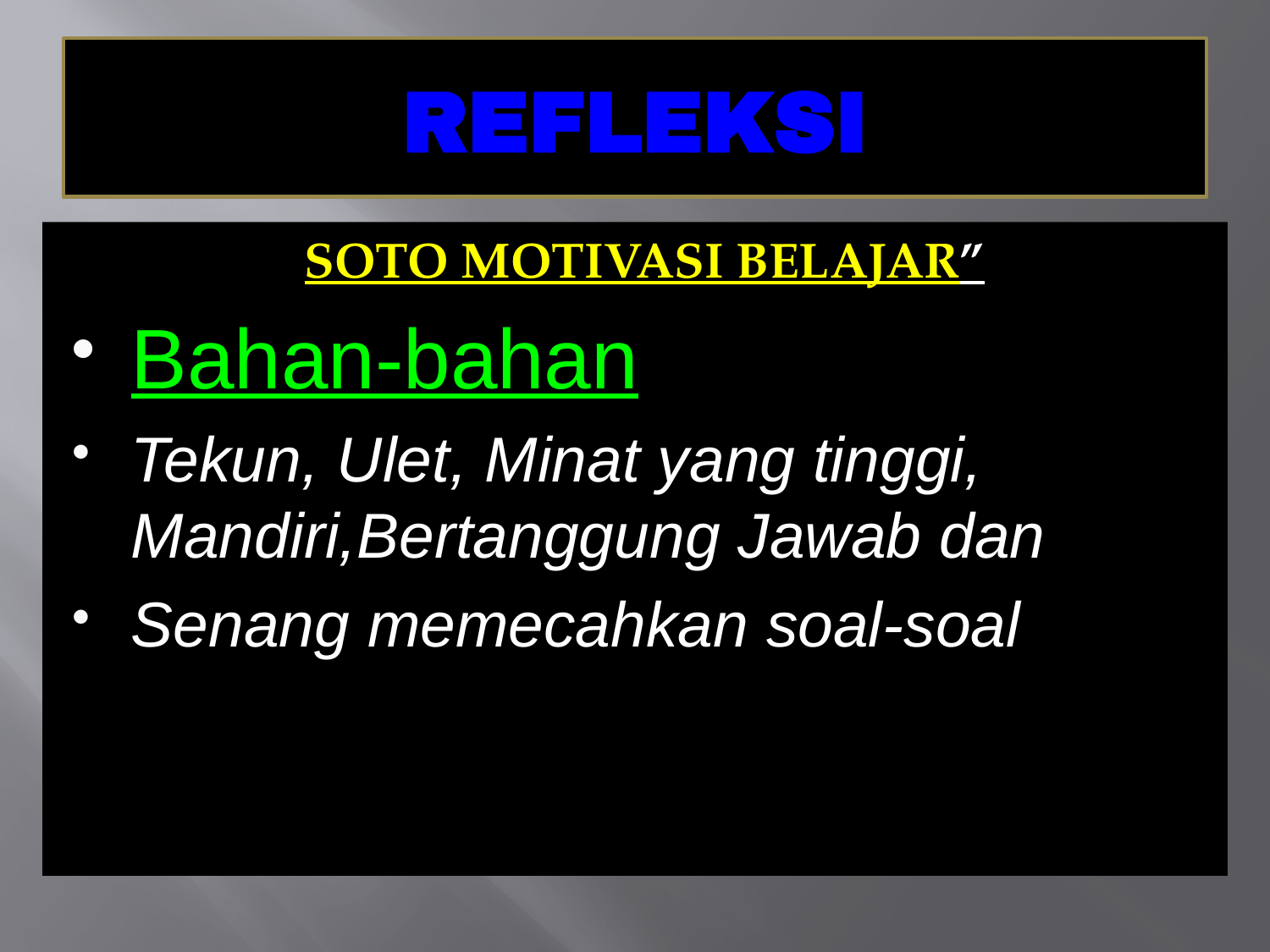

# REFLEKSI
SOTO MOTIVASI BELAJAR”
Bahan-bahan
Tekun, Ulet, Minat yang tinggi, Mandiri,Bertanggung Jawab dan
Senang memecahkan soal-soal